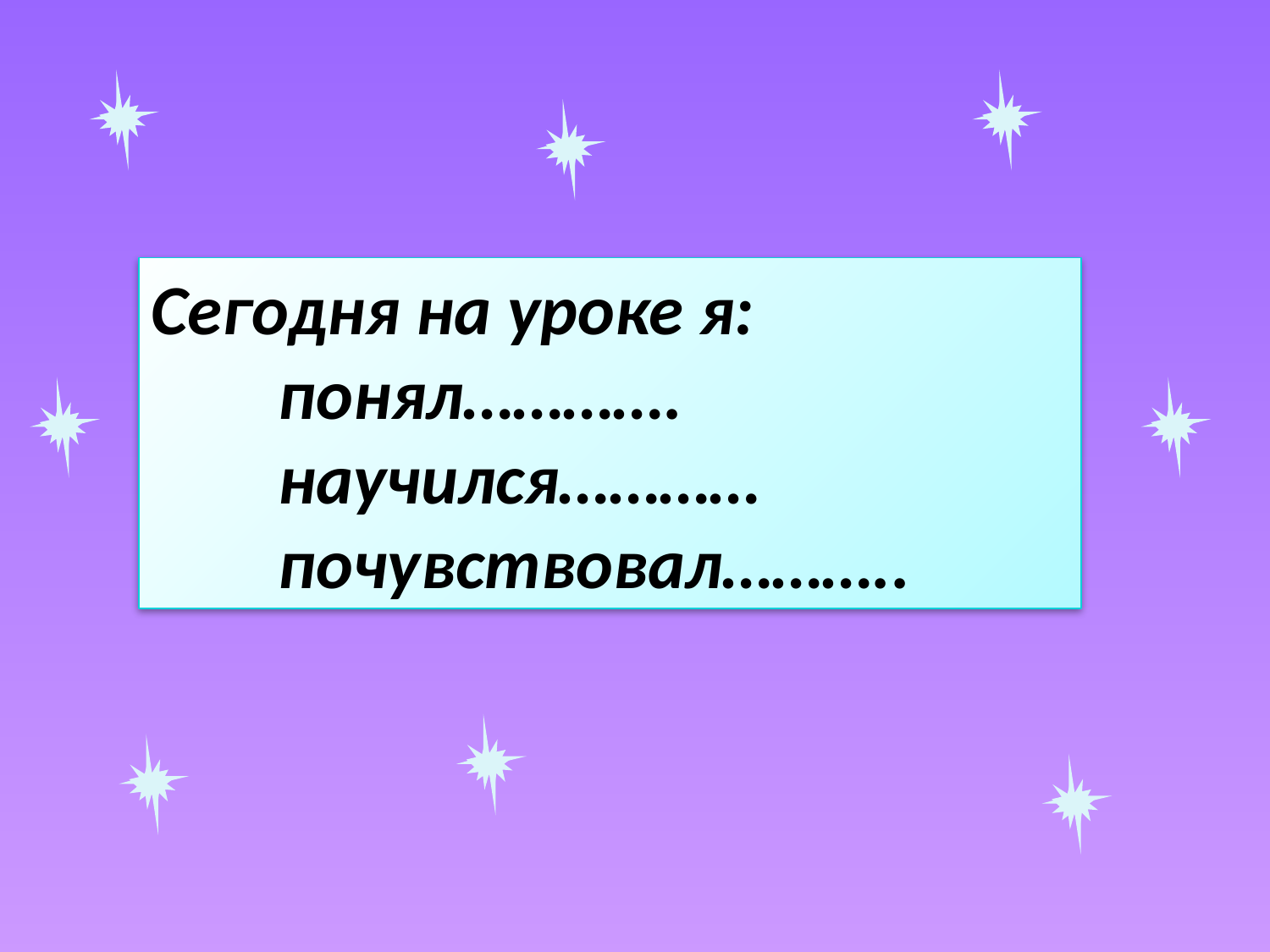

Сегодня на уроке я:
        понял………….
        научился…………
        почувствовал………..